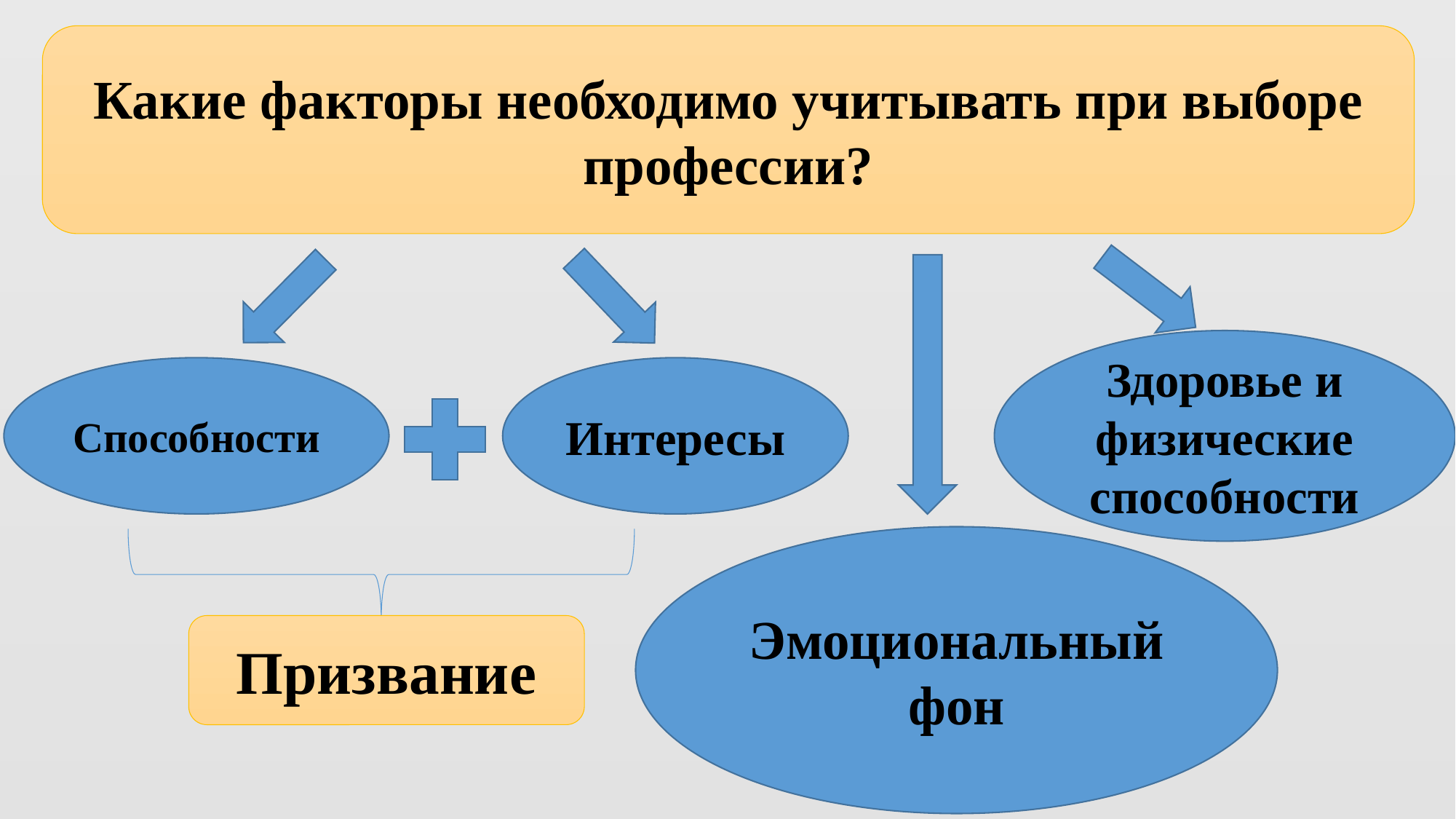

Какие факторы необходимо учитывать при выборе профессии?

Здоровье и физические способности
Способности
Интересы

Эмоциональный фон
Призвание